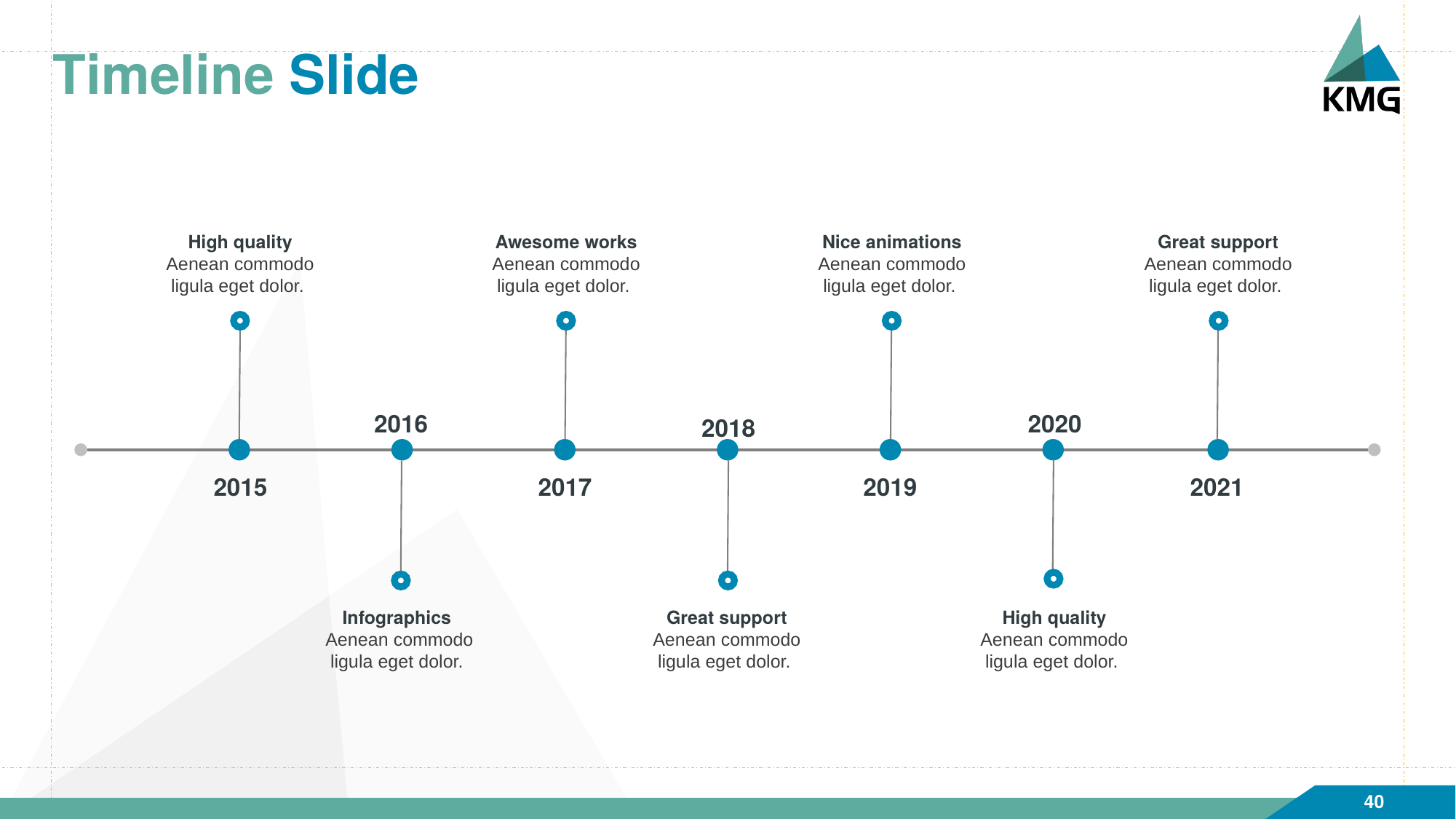

# Timeline Slide
High quality
Aenean commodo ligula eget dolor.
Awesome works
Aenean commodo ligula eget dolor.
Nice animations
Aenean commodo ligula eget dolor.
Great support
Aenean commodo ligula eget dolor.

2020
2016
2018

2015
2017
2019
2021
Infographics
Aenean commodo ligula eget dolor.
Great support
Aenean commodo ligula eget dolor.
High quality
Aenean commodo ligula eget dolor.